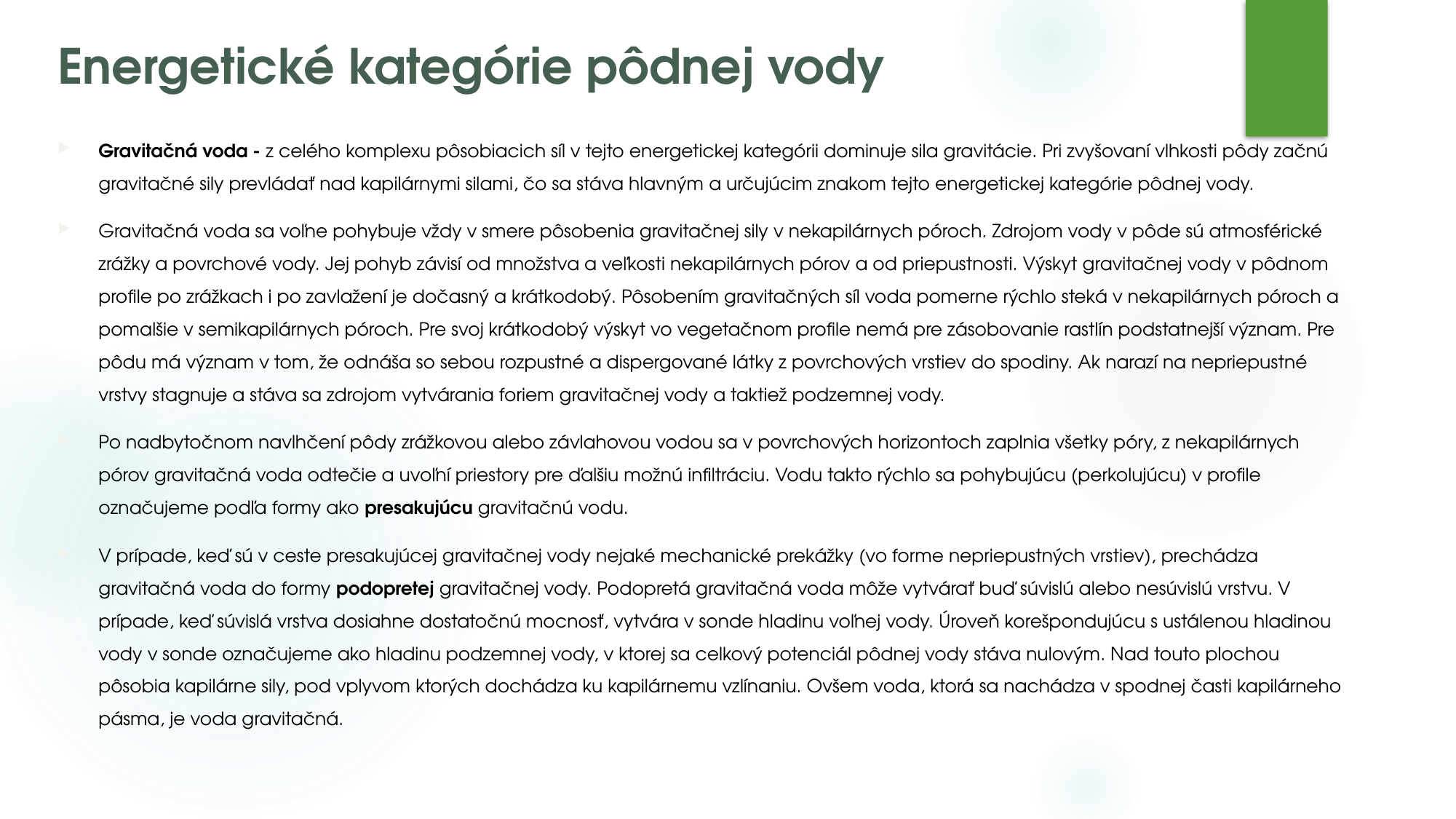

# Energetické kategórie pôdnej vody
Gravitačná voda - z celého komplexu pôsobiacich síl v tejto energetickej kategórii dominuje sila gravitácie. Pri zvyšovaní vlhkosti pôdy začnú gravitačné sily prevládať nad kapilárnymi silami, čo sa stáva hlavným a určujúcim znakom tejto energetickej kategórie pôdnej vody.
Gravitačná voda sa voľne pohybuje vždy v smere pôsobenia gravitačnej sily v nekapilárnych póroch. Zdrojom vody v pôde sú atmosférické zrážky a povrchové vody. Jej pohyb závisí od množstva a veľkosti nekapilárnych pórov a od priepustnosti. Výskyt gravitačnej vody v pôdnom profile po zrážkach i po zavlažení je dočasný a krátkodobý. Pôsobením gravitačných síl voda pomerne rýchlo steká v nekapilárnych póroch a pomalšie v semikapilárnych póroch. Pre svoj krátkodobý výskyt vo vegetačnom profile nemá pre zásobovanie rastlín podstatnejší význam. Pre pôdu má význam v tom, že odnáša so sebou rozpustné a dispergované látky z povrchových vrstiev do spodiny. Ak narazí na nepriepustné vrstvy stagnuje a stáva sa zdrojom vytvárania foriem gravitačnej vody a taktiež podzemnej vody.
Po nadbytočnom navlhčení pôdy zrážkovou alebo závlahovou vodou sa v povrchových horizontoch zaplnia všetky póry, z nekapilárnych pórov gravitačná voda odtečie a uvoľní priestory pre ďalšiu možnú infiltráciu. Vodu takto rýchlo sa pohybujúcu (perkolujúcu) v profile označujeme podľa formy ako presakujúcu gravitačnú vodu.
V prípade, keď sú v ceste presakujúcej gravitačnej vody nejaké mechanické prekážky (vo forme nepriepustných vrstiev), prechádza gravitačná voda do formy podopretej gravitačnej vody. Podopretá gravitačná voda môže vytvárať buď súvislú alebo nesúvislú vrstvu. V prípade, keď súvislá vrstva dosiahne dostatočnú mocnosť, vytvára v sonde hladinu voľnej vody. Úroveň korešpondujúcu s ustálenou hladinou vody v sonde označujeme ako hladinu podzemnej vody, v ktorej sa celkový potenciál pôdnej vody stáva nulovým. Nad touto plochou pôsobia kapilárne sily, pod vplyvom ktorých dochádza ku kapilárnemu vzlínaniu. Ovšem voda, ktorá sa nachádza v spodnej časti kapilárneho pásma, je voda gravitačná.